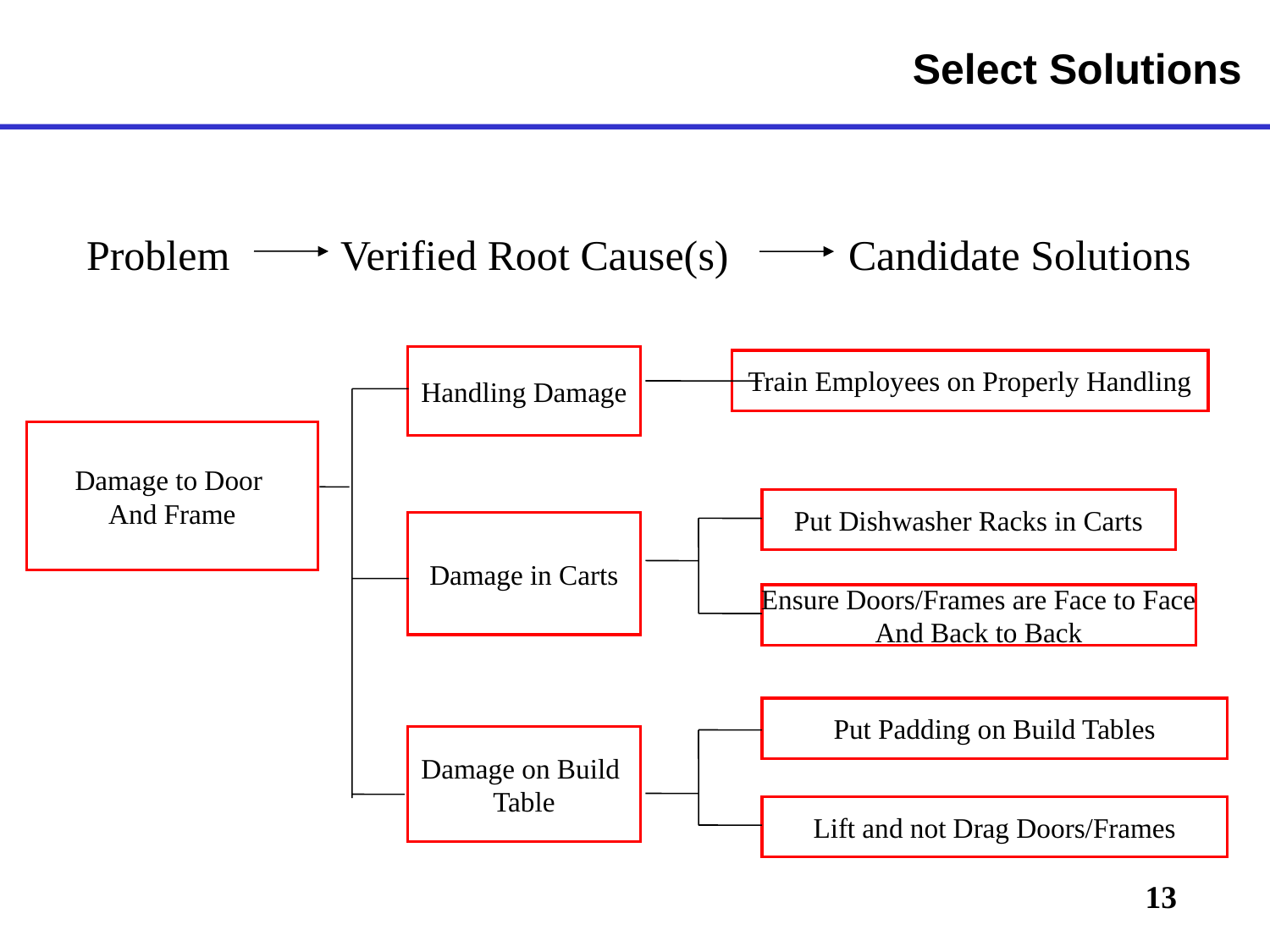

# Select Solutions
Problem 	Verified Root Cause(s)	Candidate Solutions

Handling Damage
Train Employees on Properly Handling

Damage to Door
And Frame

Put Dishwasher Racks in Carts
Damage in Carts

Ensure Doors/Frames are Face to Face
And Back to Back

Put Padding on Build Tables
Damage on Build
Table

Lift and not Drag Doors/Frames